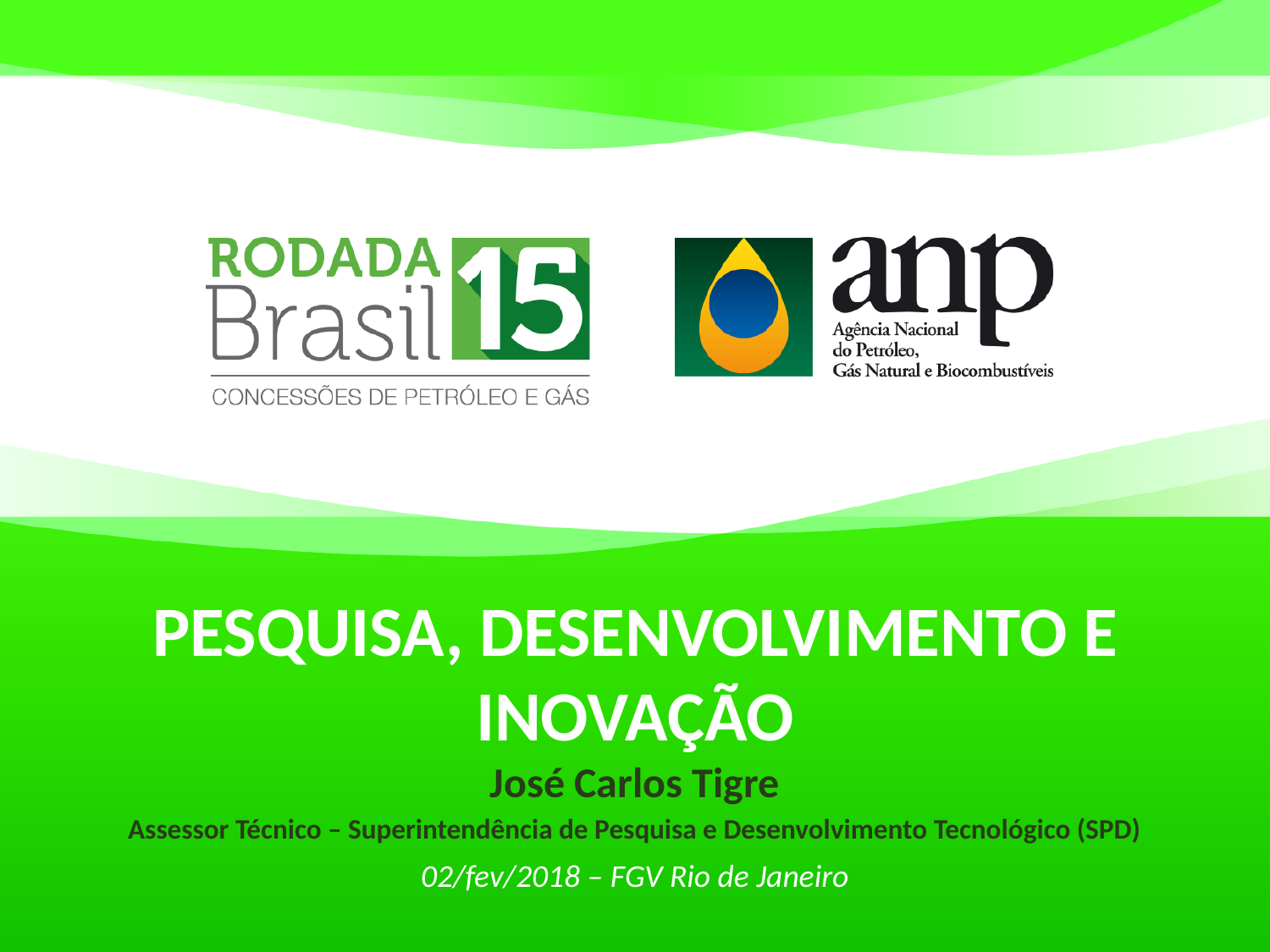

PESQUISA, DESENVOLVIMENTO E INOVAÇÃO
José Carlos Tigre
Assessor Técnico – Superintendência de Pesquisa e Desenvolvimento Tecnológico (SPD)
02/fev/2018 – FGV Rio de Janeiro